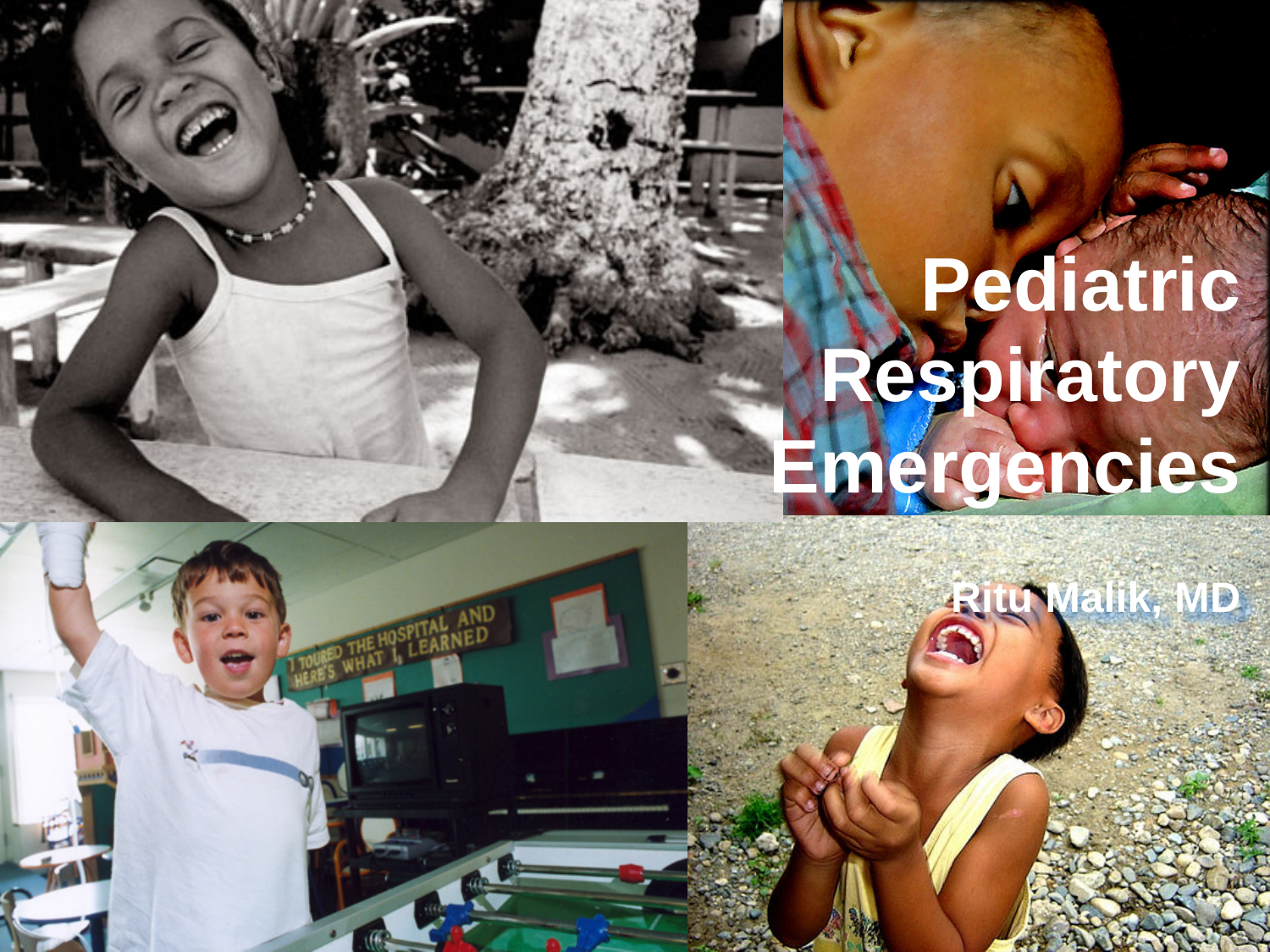

# Pediatric Respiratory Emergencies

Ritu Malik, MD